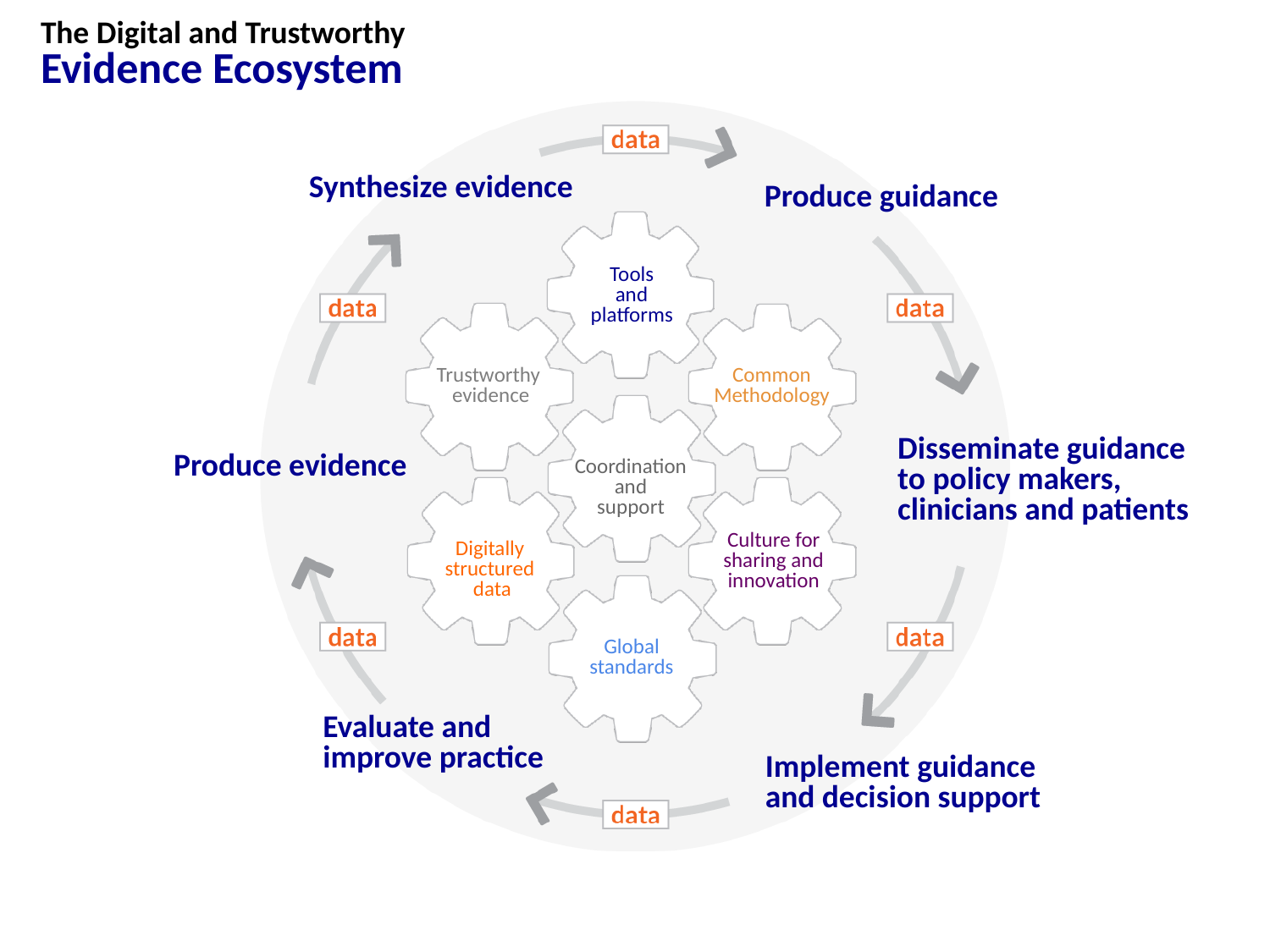

Synthesize evidence
Produce guidance
Disseminate guidance
to policy makers, clinicians and patients
Produce evidence
Evaluate and
improve practice
Implement guidance and decision support